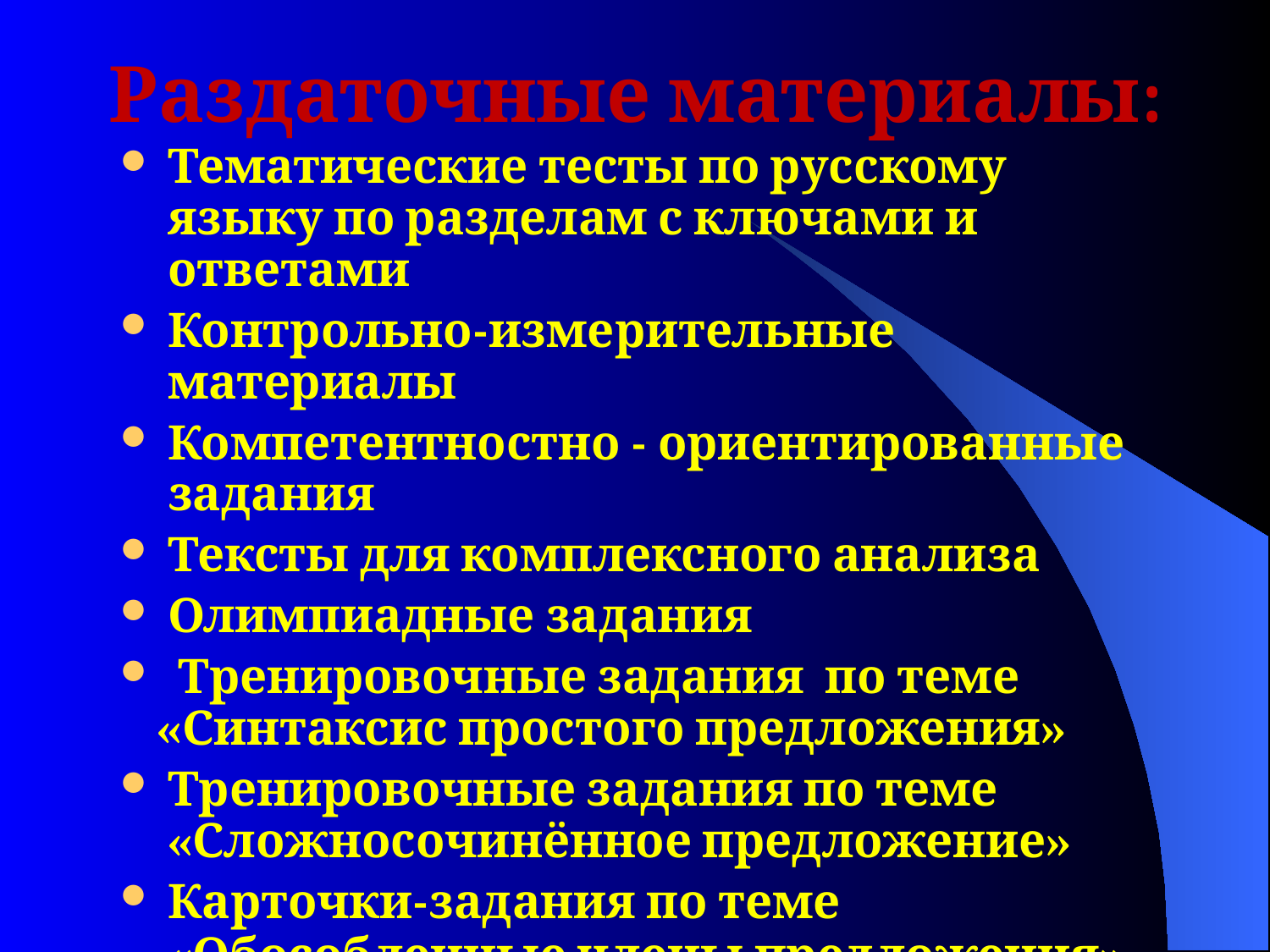

# Раздаточные материалы:
Тематические тесты по русскому языку по разделам с ключами и ответами
Контрольно-измерительные материалы
Компетентностно - ориентированные задания
Тексты для комплексного анализа
Олимпиадные задания
  Тренировочные задания  по теме «Синтаксис простого предложения»
Тренировочные задания по теме «Сложносочинённое предложение»
Карточки-задания по теме   «Обособленные члены предложения»